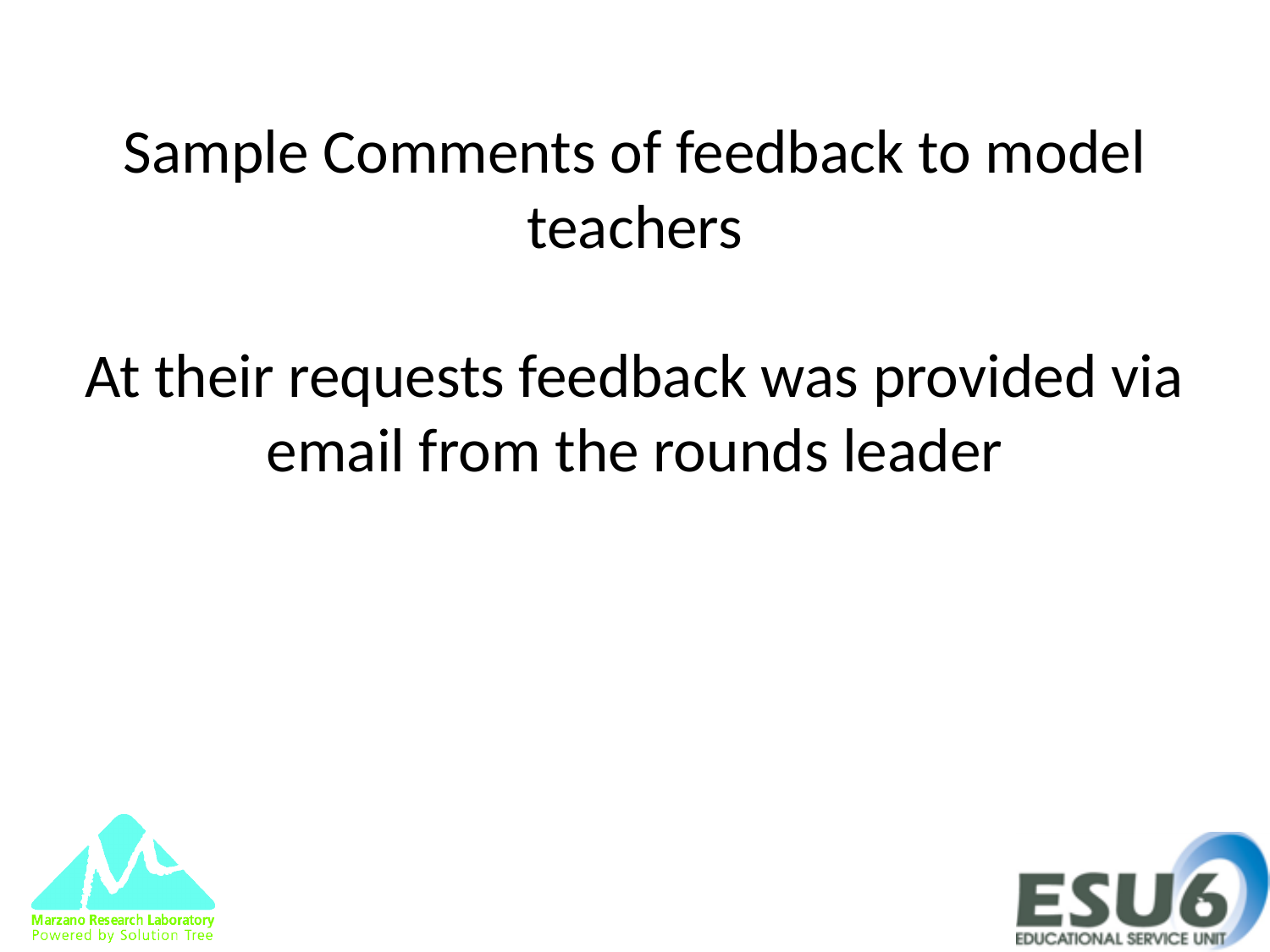

# Sample Comments of feedback to model teachers At their requests feedback was provided via email from the rounds leader